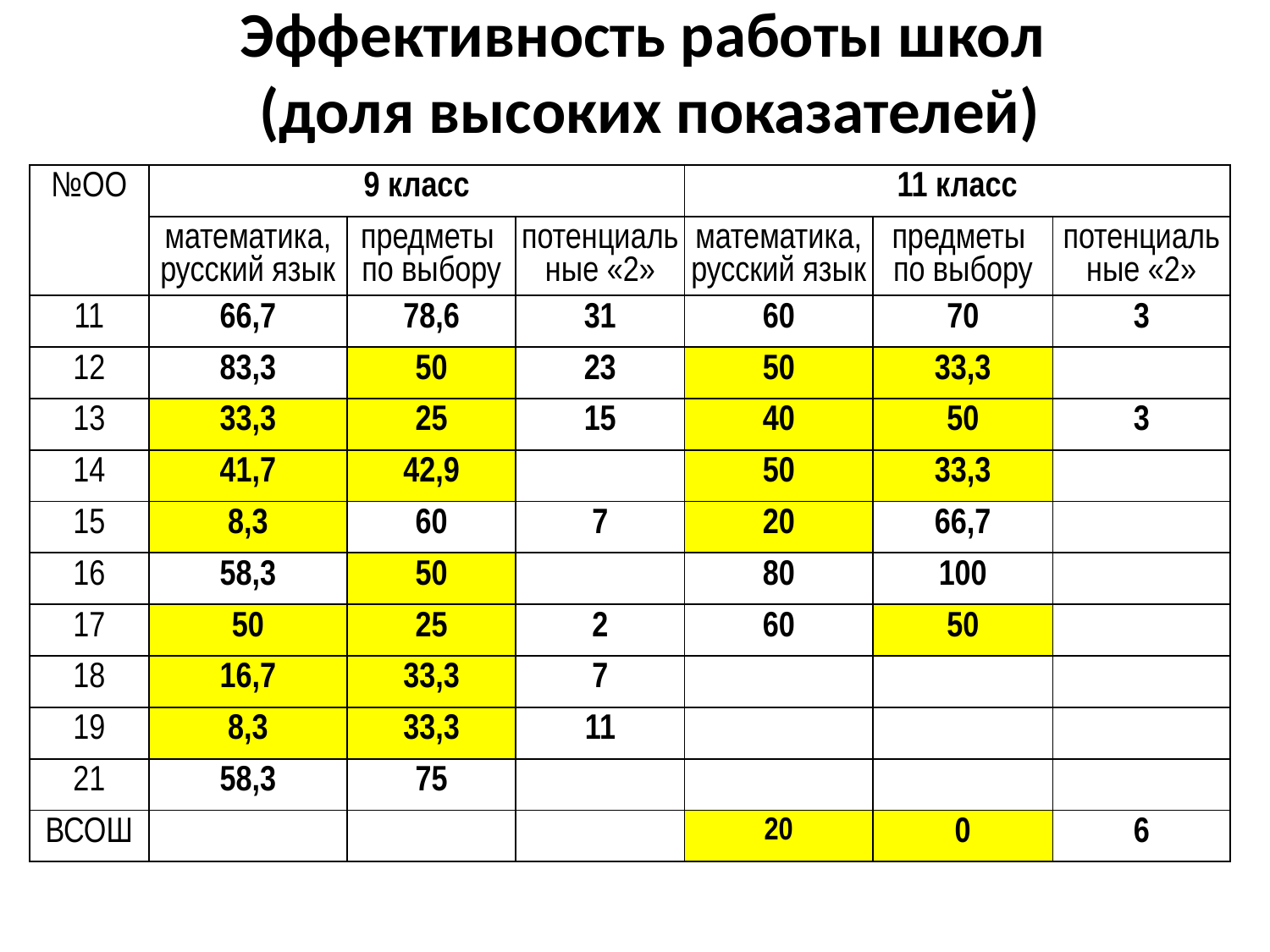

# Эффективность работы школ (доля высоких показателей)
| №ОО | 9 класс |  |  | 11 класс |  |  |
| --- | --- | --- | --- | --- | --- | --- |
|  | математика, русский язык | предметы по выбору | потенциальные «2» | математика, русский язык | предметы по выбору | потенциальные «2» |
| 11 | 66,7 | 78,6 | 31 | 60 | 70 | 3 |
| 12 | 83,3 | 50 | 23 | 50 | 33,3 |  |
| 13 | 33,3 | 25 | 15 | 40 | 50 | 3 |
| 14 | 41,7 | 42,9 |  | 50 | 33,3 |  |
| 15 | 8,3 | 60 | 7 | 20 | 66,7 |  |
| 16 | 58,3 | 50 |  | 80 | 100 |  |
| 17 | 50 | 25 | 2 | 60 | 50 |  |
| 18 | 16,7 | 33,3 | 7 |  |  |  |
| 19 | 8,3 | 33,3 | 11 |  |  |  |
| 21 | 58,3 | 75 |  |  |  |  |
| ВСОШ |  |  |  | 20 | 0 | 6 |